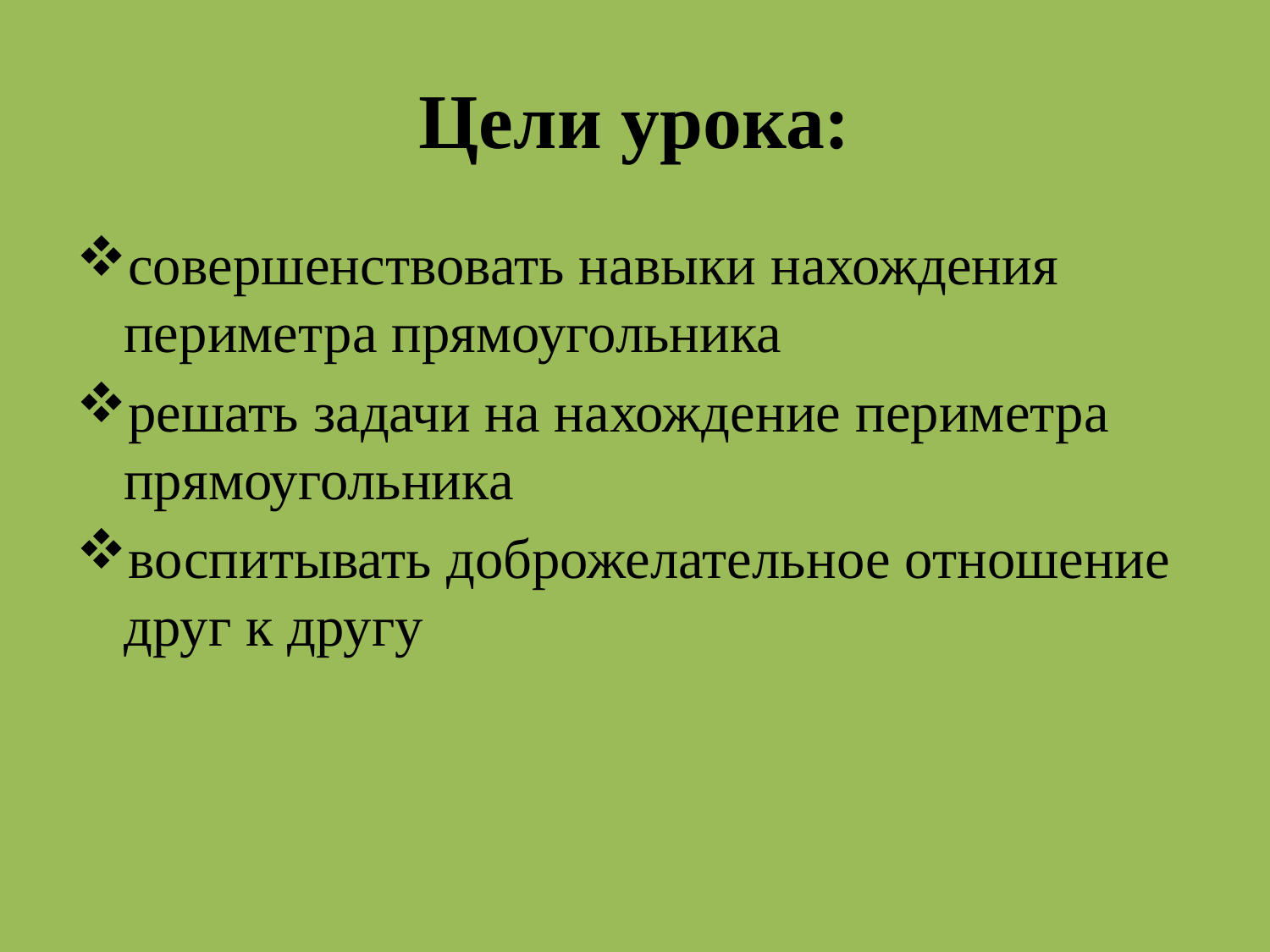

# Цели урока:
совершенствовать навыки нахождения периметра прямоугольника
решать задачи на нахождение периметра прямоугольника
воспитывать доброжелательное отношение друг к другу